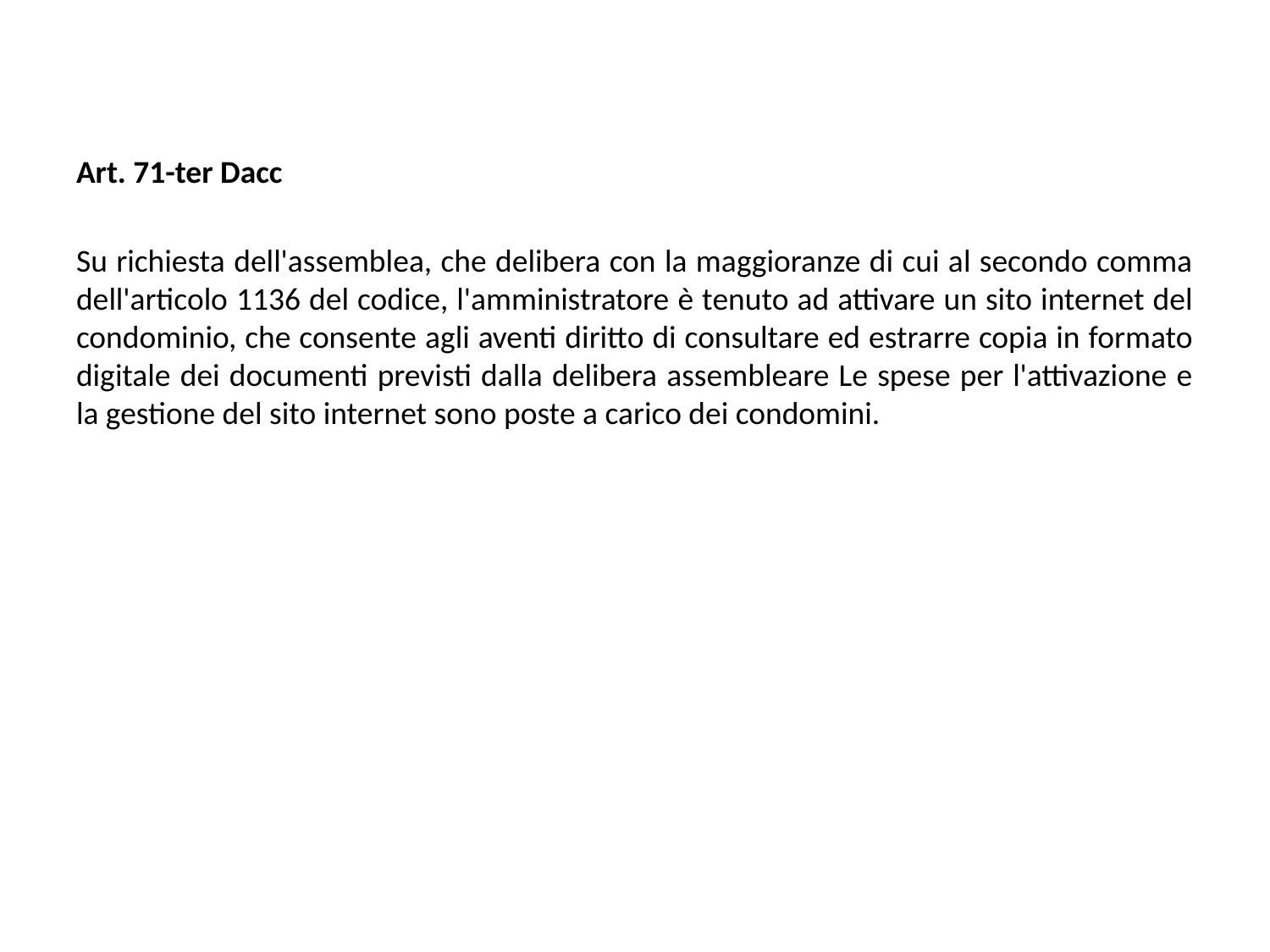

Art. 71-ter Dacc

Su richiesta dell'assemblea, che delibera con la maggioranze di cui al secondo comma dell'articolo 1136 del codice, l'amministratore è tenuto ad attivare un sito internet del condominio, che consente agli aventi diritto di consultare ed estrarre copia in formato digitale dei documenti previsti dalla delibera assembleare Le spese per l'attivazione e la gestione del sito internet sono poste a carico dei condomini.